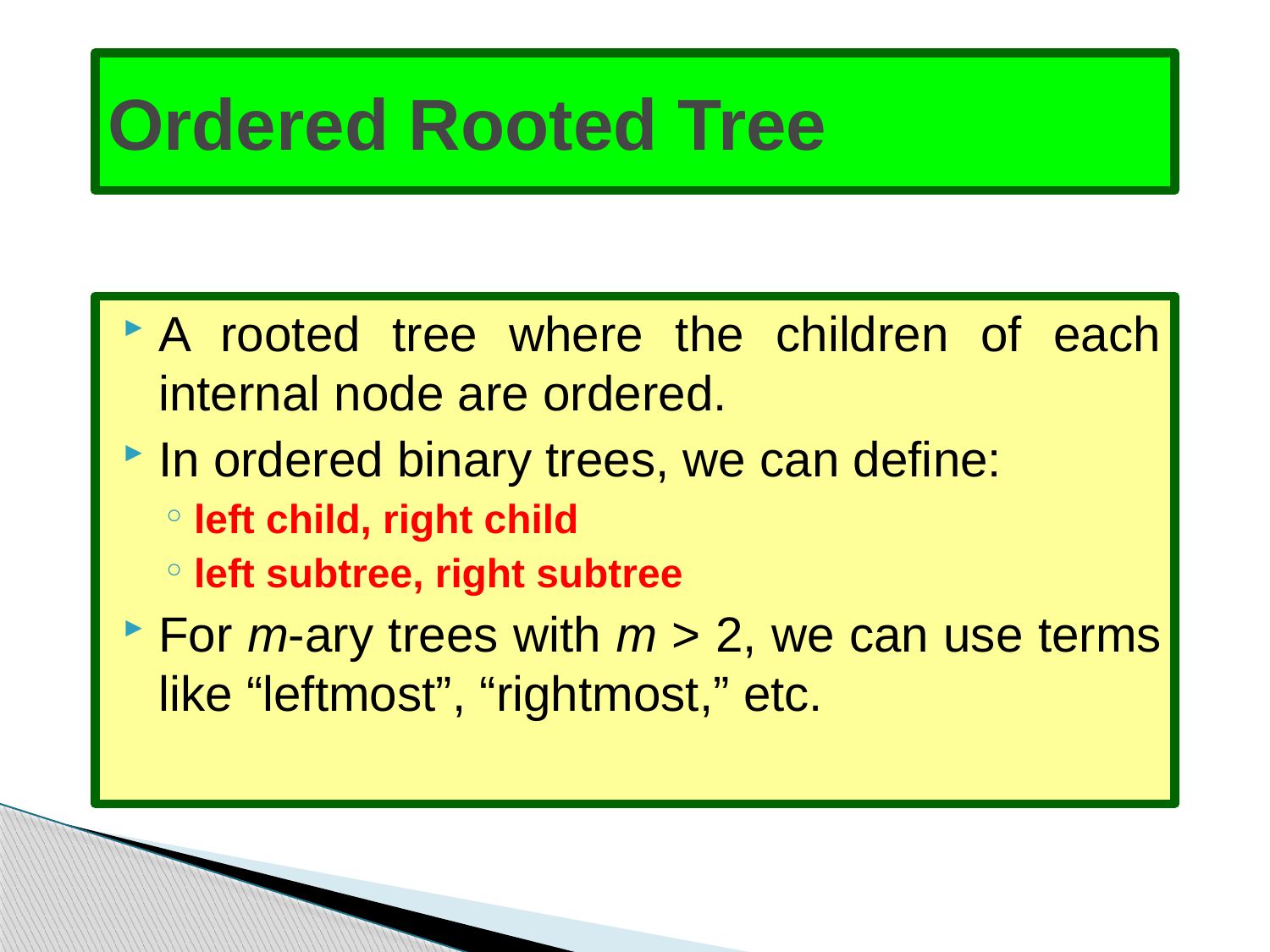

# Ordered Rooted Tree
A rooted tree where the children of each internal node are ordered.
In ordered binary trees, we can define:
left child, right child
left subtree, right subtree
For m-ary trees with m > 2, we can use terms like “leftmost”, “rightmost,” etc.